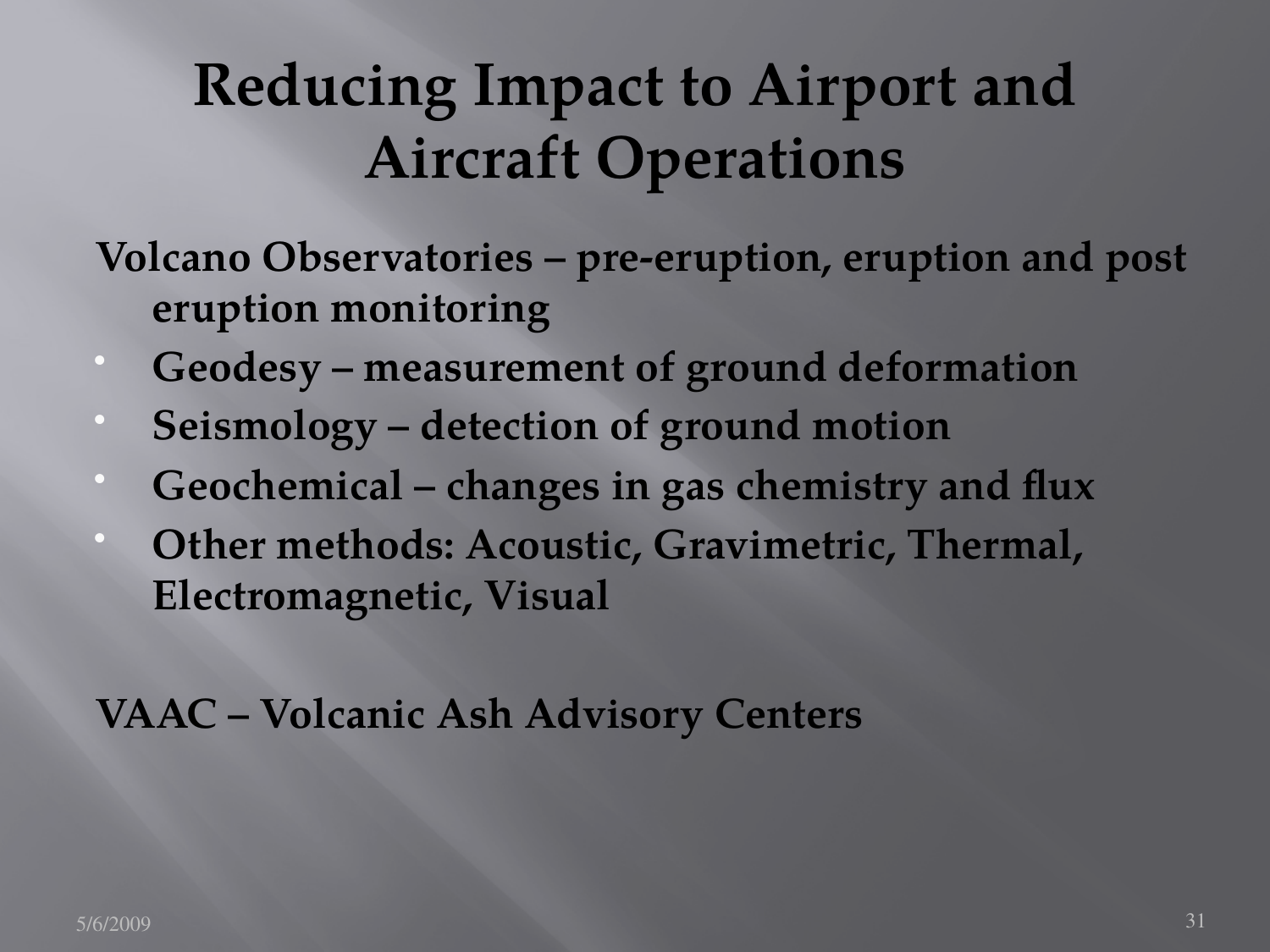

# Reducing Impact to Airport and Aircraft Operations
Volcano Observatories – pre-eruption, eruption and post eruption monitoring
Geodesy – measurement of ground deformation
Seismology – detection of ground motion
Geochemical – changes in gas chemistry and flux
Other methods: Acoustic, Gravimetric, Thermal, Electromagnetic, Visual

VAAC – Volcanic Ash Advisory Centers
5/6/2009
31